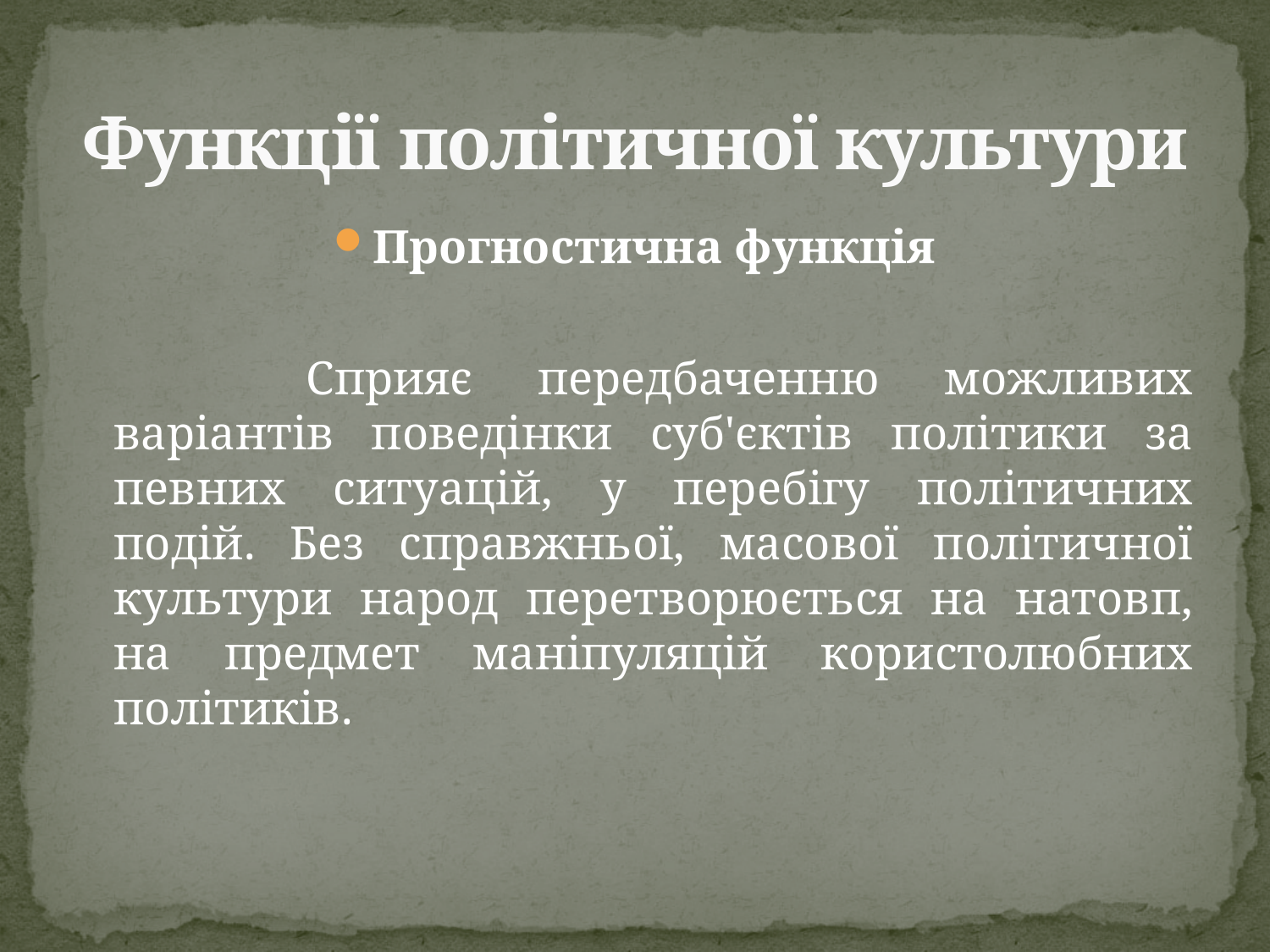

# Функції політичної культури
Прогностична функція

		 Сприяє передбаченню можливих варіантів поведінки суб'єктів політики за певних ситуацій, у перебігу політичних подій. Без справжньої, масової політичної культури народ перетворюється на натовп, на предмет маніпуляцій користолюбних політиків.